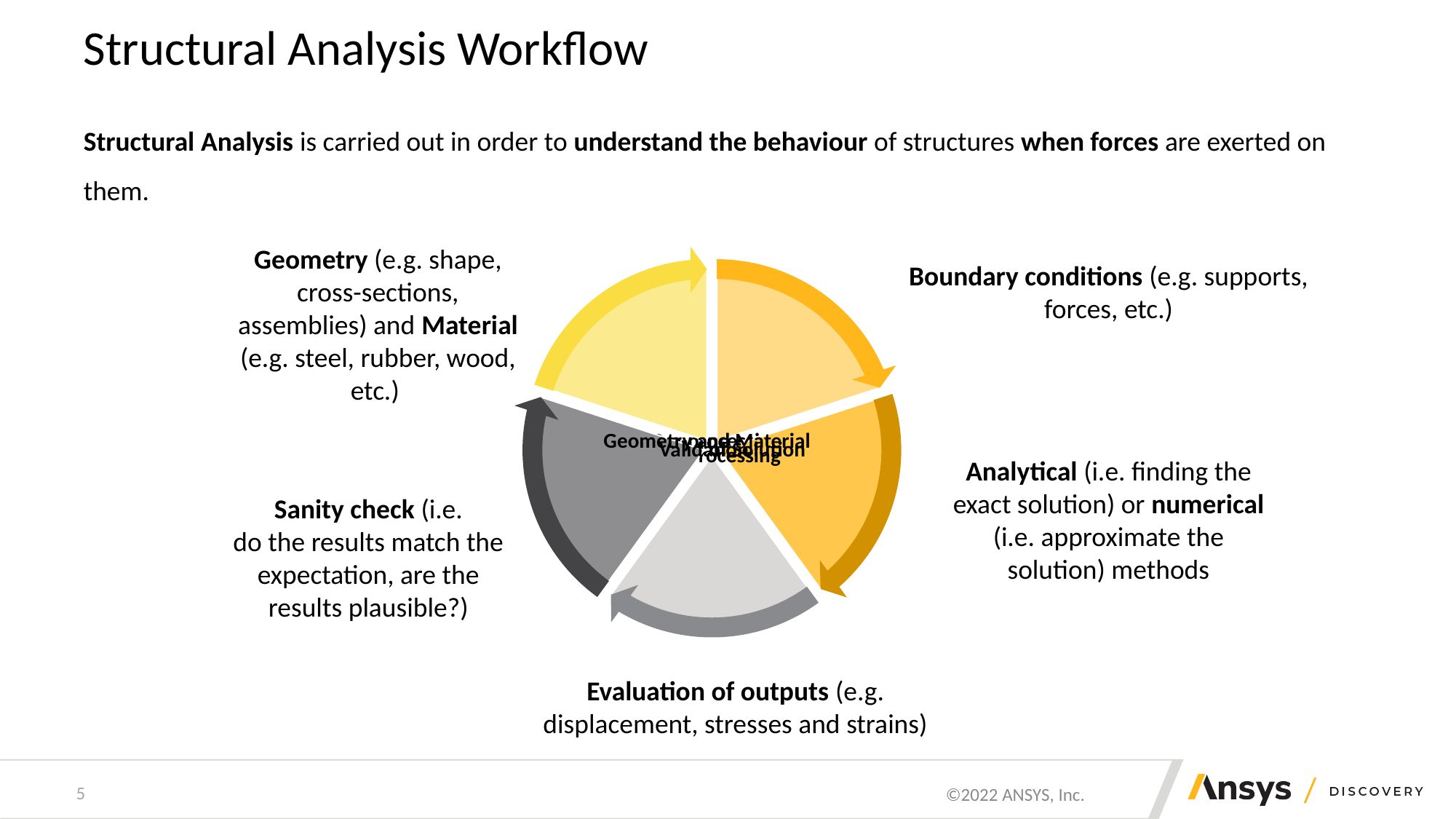

# Structural Analysis Workflow
Structural Analysis is carried out in order to understand the behaviour of structures when forces are exerted on them.

Geometry (e.g. shape, cross-sections, assemblies) and Material (e.g. steel, rubber, wood, etc.)
Pre-processing
Method of Solution
Post-processing
Validation
Geometry and Material
Boundary conditions (e.g. supports, forces, etc.)
Analytical (i.e. finding the exact solution) or numerical (i.e. approximate the solution) methods
Sanity check (i.e.
do the results match the expectation, are the results plausible?)
Evaluation of outputs (e.g. displacement, stresses and strains)
5